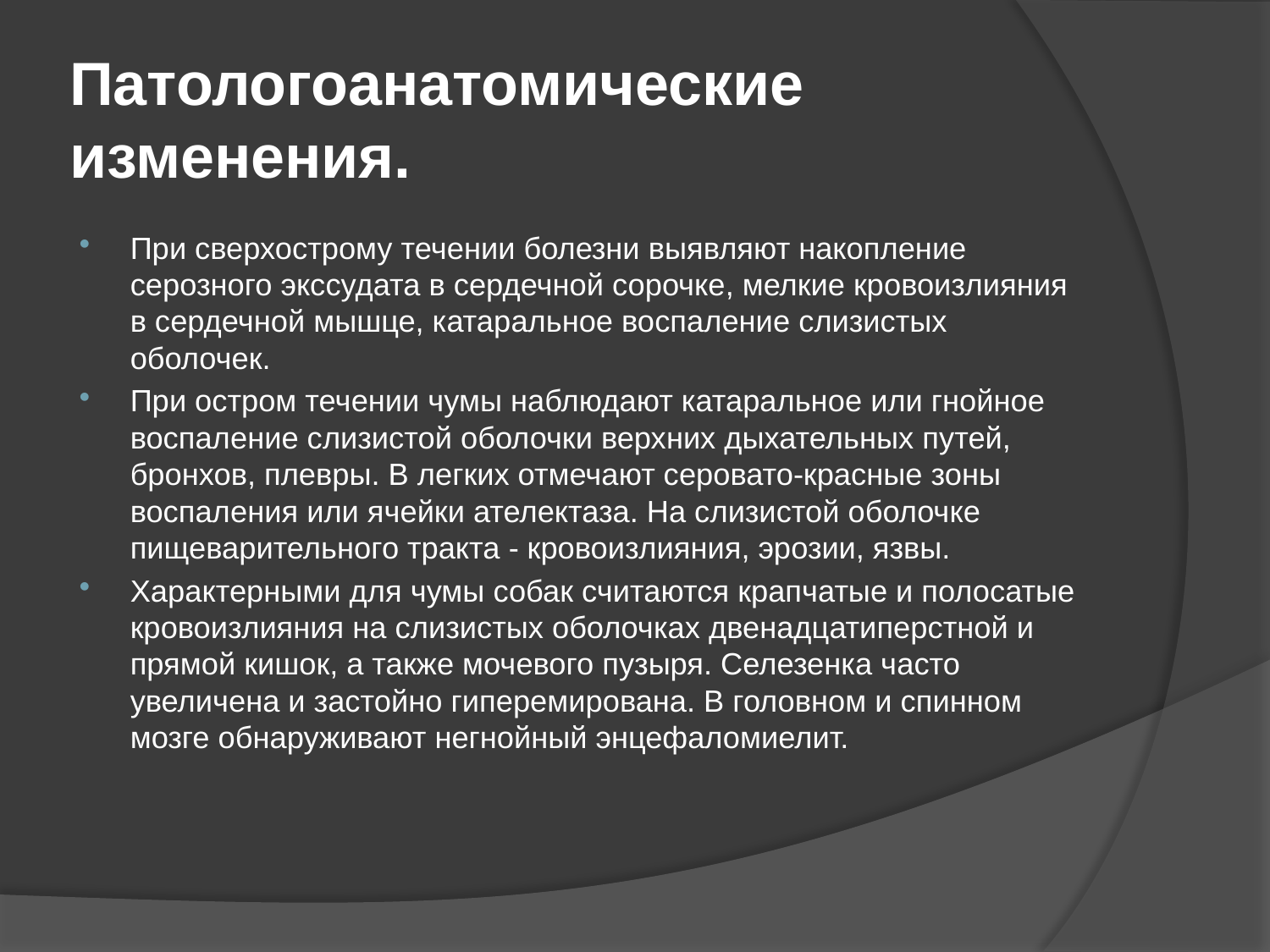

# Патологоанатомические изменения.
При сверхострому течении болезни выявляют накопление серозного экссудата в сердечной сорочке, мелкие кровоизлияния в сердечной мышце, катаральное воспаление слизистых оболочек.
При остром течении чумы наблюдают катаральное или гнойное воспаление слизистой оболочки верхних дыхательных путей, бронхов, плевры. В легких отмечают серовато-красные зоны воспаления или ячейки ателектаза. На слизистой оболочке пищеварительного тракта - кровоизлияния, эрозии, язвы.
Характерными для чумы собак считаются крапчатые и полосатые кровоизлияния на слизистых оболочках двенадцатиперстной и прямой кишок, а также мочевого пузыря. Селезенка часто увеличена и застойно гиперемирована. В головном и спинном мозге обнаруживают негнойный энцефаломиелит.